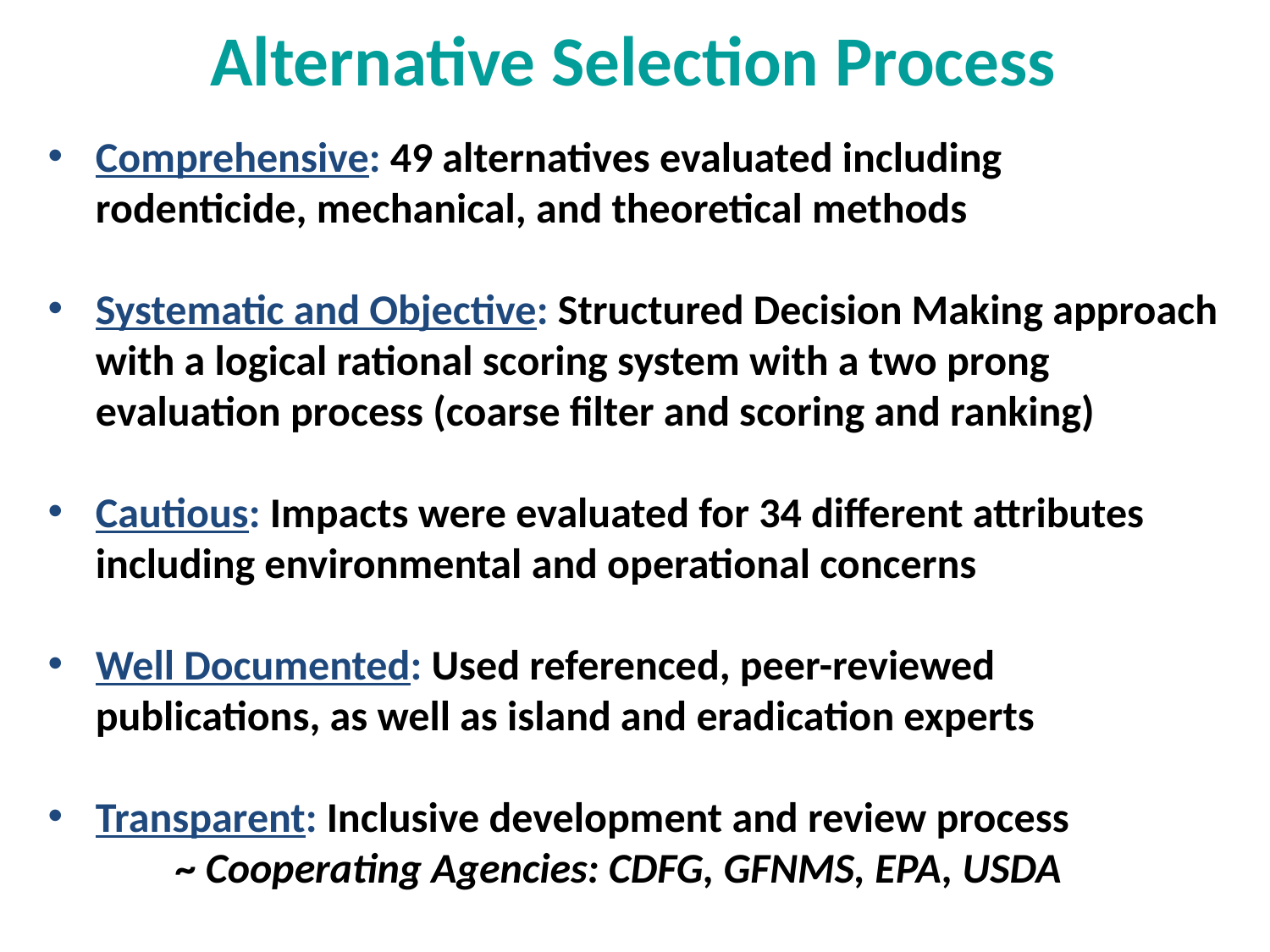

Alternative Selection Process

Comprehensive: 49 alternatives evaluated including rodenticide, mechanical, and theoretical methods

Systematic and Objective: Structured Decision Making approach with a logical rational scoring system with a two prong evaluation process (coarse filter and scoring and ranking)

Cautious: Impacts were evaluated for 34 different attributes including environmental and operational concerns

Well Documented: Used referenced, peer-reviewed publications, as well as island and eradication experts

Transparent: Inclusive development and review process
	~ Cooperating Agencies: CDFG, GFNMS, EPA, USDA